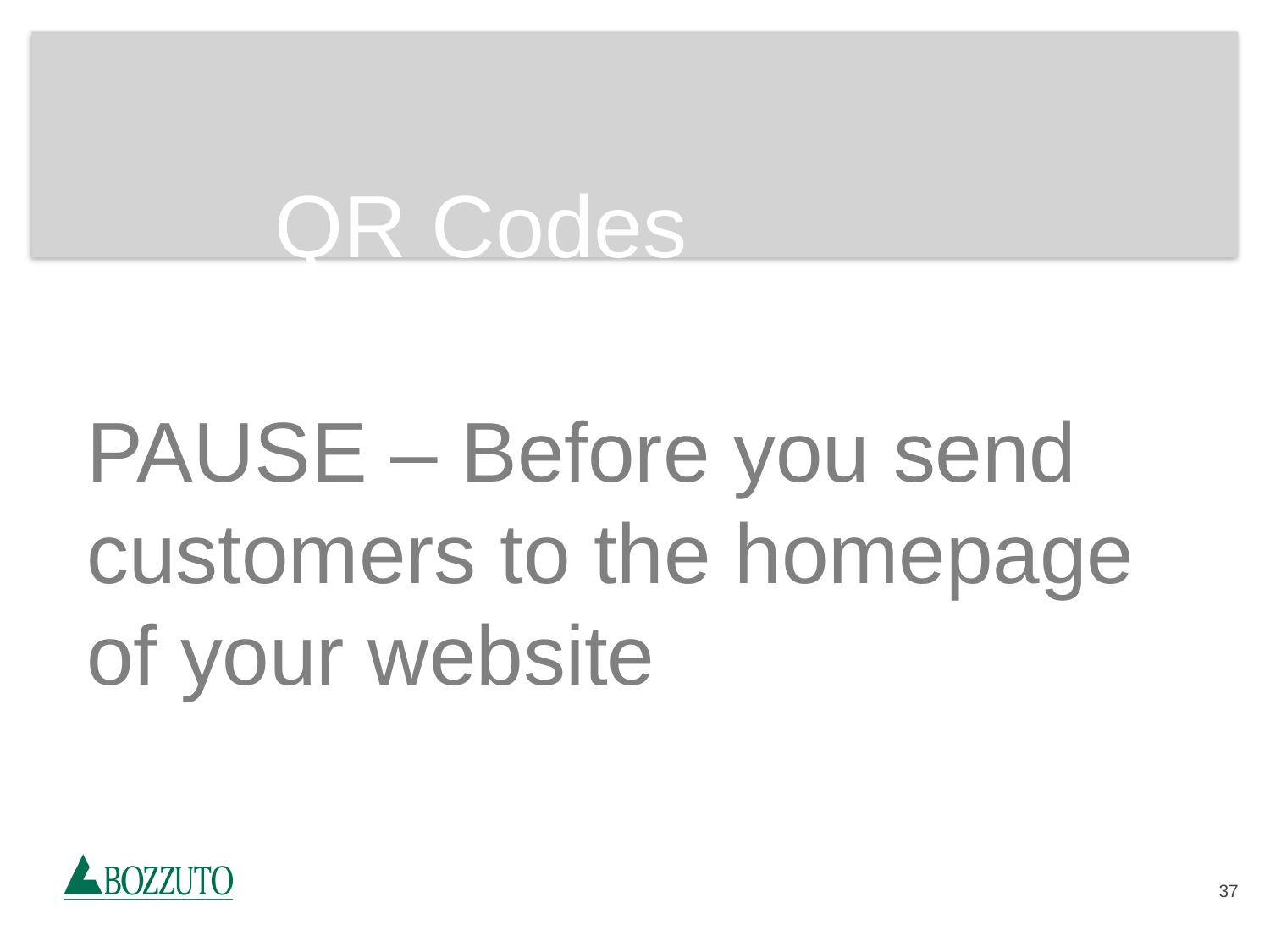

QR Codes
PAUSE – Before you send customers to the homepage of your website